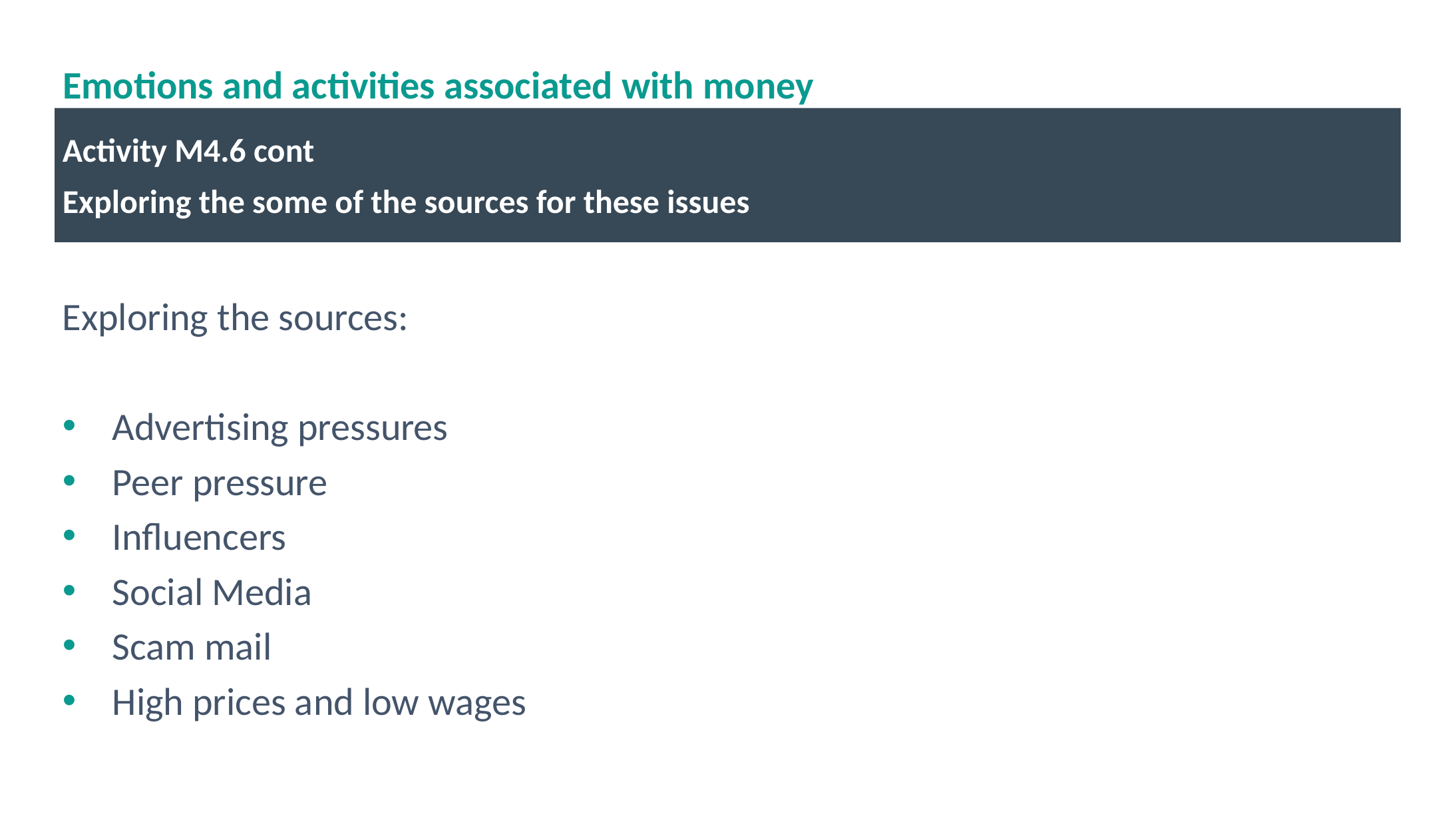

# Emotions and activities associated with money

Activity M4.6 cont
Exploring the some of the sources for these issues

Exploring the sources:

Advertising pressures
Peer pressure
Influencers
Social Media
Scam mail
High prices and low wages